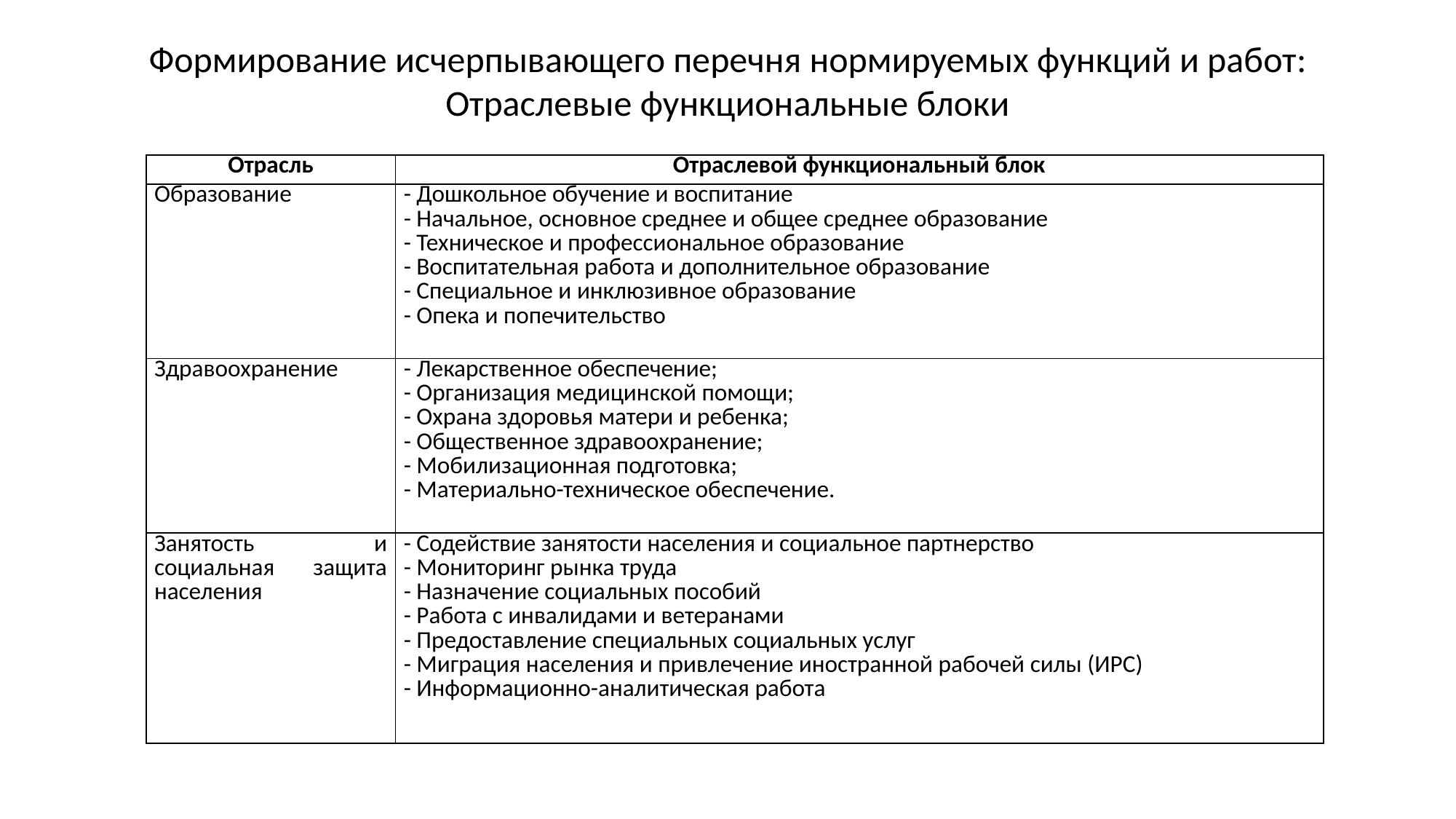

Формирование исчерпывающего перечня нормируемых функций и работ:
Отраслевые функциональные блоки
| Отрасль | Отраслевой функциональный блок |
| --- | --- |
| Образование | - Дошкольное обучение и воспитание - Начальное, основное среднее и общее среднее образование - Техническое и профессиональное образование - Воспитательная работа и дополнительное образование - Специальное и инклюзивное образование - Опека и попечительство |
| Здравоохранение | - Лекарственное обеспечение; - Организация медицинской помощи; - Охрана здоровья матери и ребенка; - Общественное здравоохранение; - Мобилизационная подготовка; - Материально-техническое обеспечение. |
| Занятость и социальная защита населения | - Содействие занятости населения и социальное партнерство - Мониторинг рынка труда - Назначение социальных пособий - Работа с инвалидами и ветеранами - Предоставление специальных социальных услуг - Миграция населения и привлечение иностранной рабочей силы (ИРС) - Информационно-аналитическая работа |